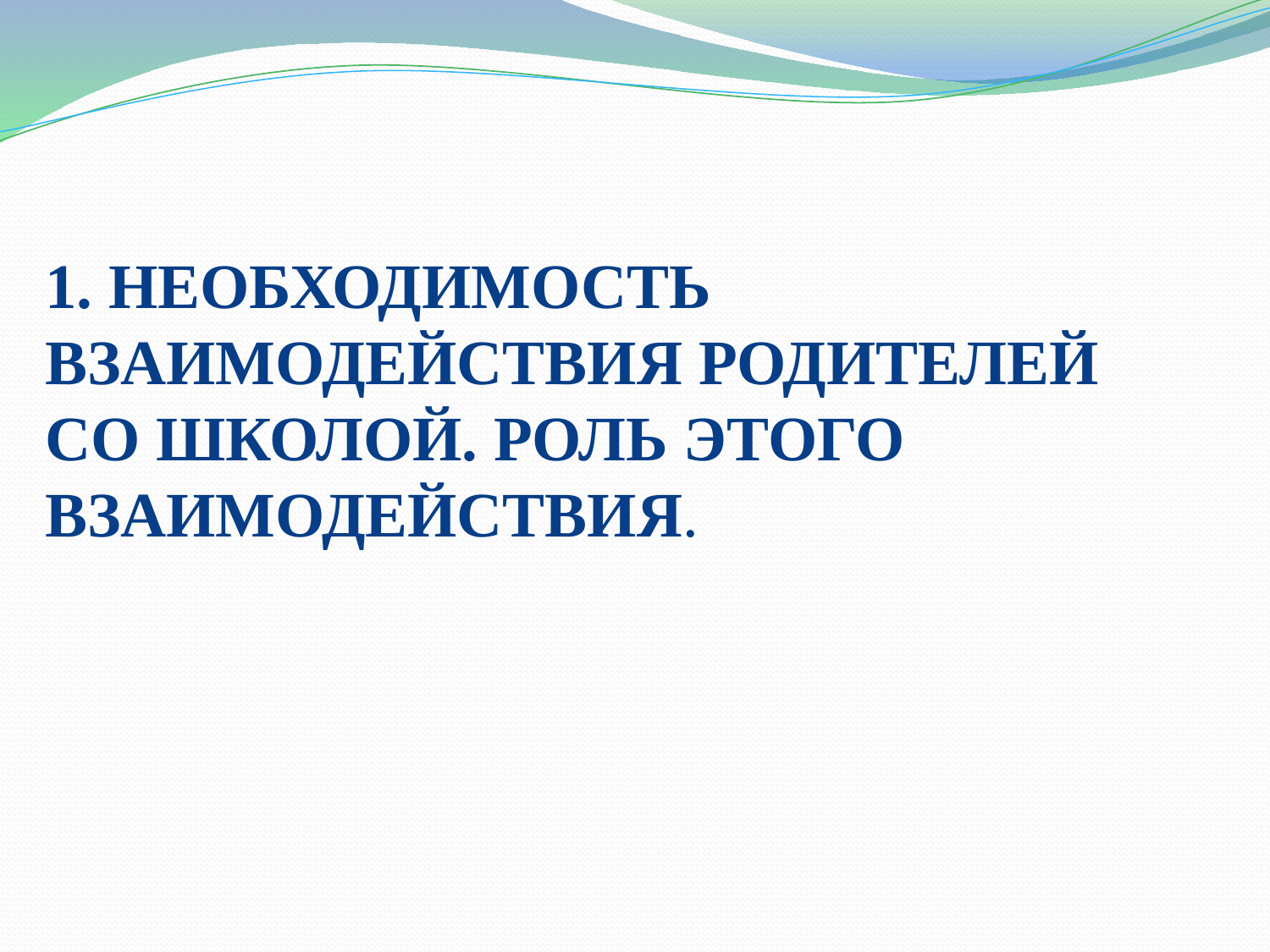

# 1. НЕОБХОДИМОСТЬ ВЗАИМОДЕЙСТВИЯ РОДИТЕЛЕЙ СО ШКОЛОЙ. РОЛЬ ЭТОГО ВЗАИМОДЕЙСТВИЯ.